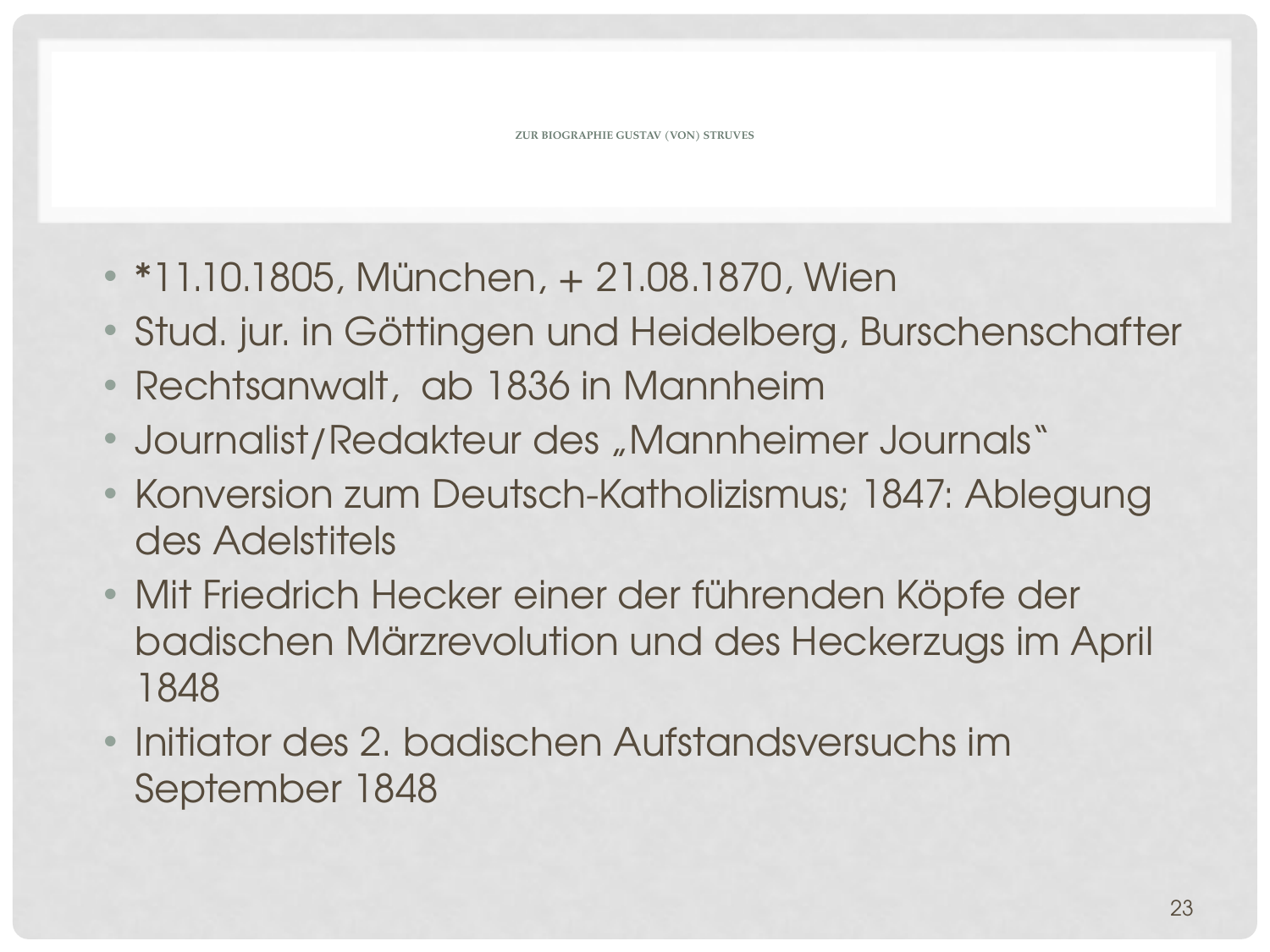

# Zur Biographie Gustav (von) Struves
*11.10.1805, München, + 21.08.1870, Wien
Stud. jur. in Göttingen und Heidelberg, Burschenschafter
Rechtsanwalt,  ab 1836 in Mannheim
Journalist/Redakteur des „Mannheimer Journals“
Konversion zum Deutsch-Katholizismus; 1847: Ablegung des Adelstitels
Mit Friedrich Hecker einer der führenden Köpfe der badischen Märzrevolution und des Heckerzugs im April 1848
Initiator des 2. badischen Aufstandsversuchs im September 1848

23